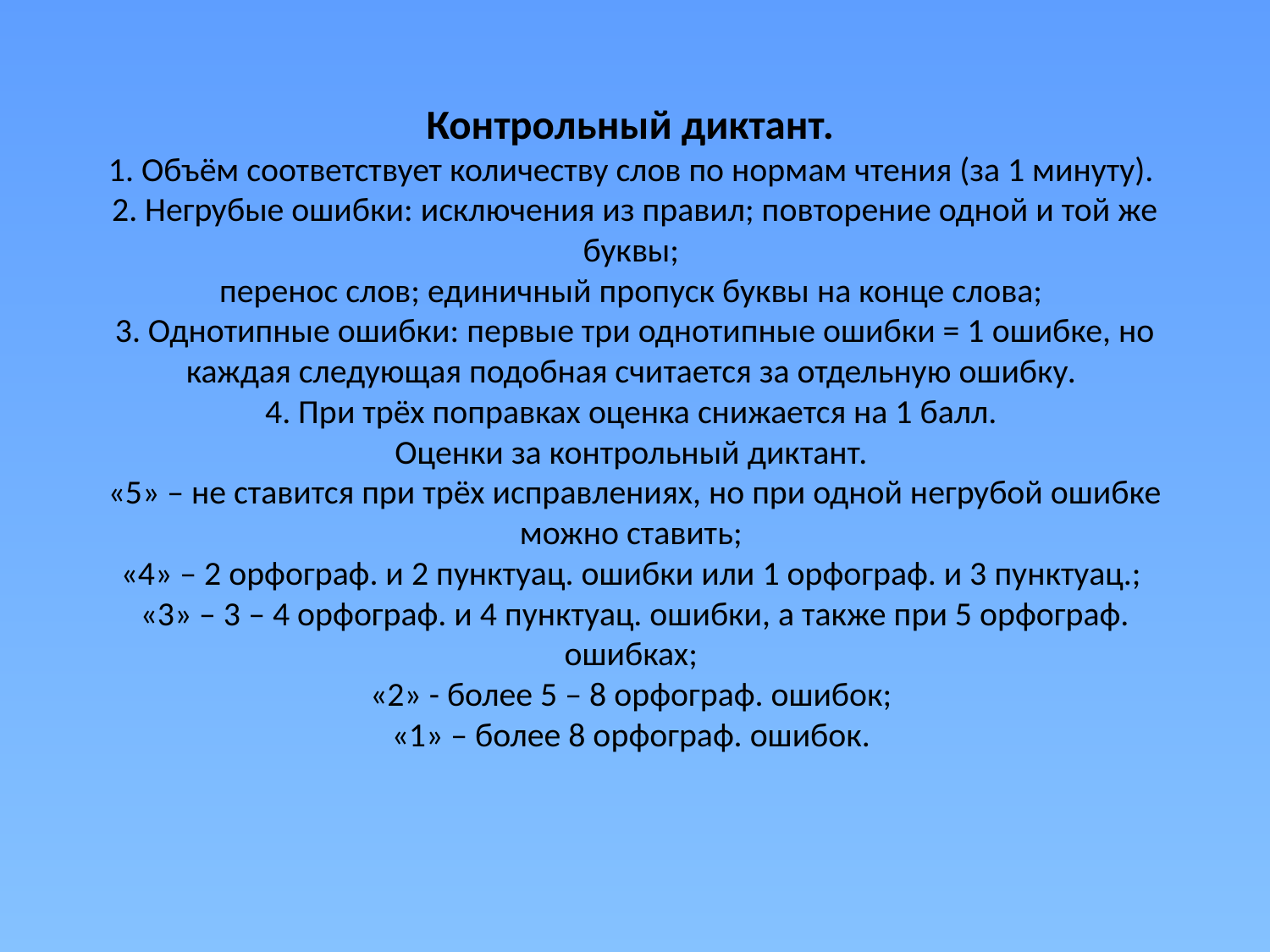

# Контрольный диктант. 1. Объём соответствует количеству слов по нормам чтения (за 1 минуту). 2. Негрубые ошибки: исключения из правил; повторение одной и той же буквы; перенос слов; единичный пропуск буквы на конце слова; 3. Однотипные ошибки: первые три однотипные ошибки = 1 ошибке, но каждая следующая подобная считается за отдельную ошибку. 4. При трёх поправках оценка снижается на 1 балл. Оценки за контрольный диктант. «5» – не ставится при трёх исправлениях, но при одной негрубой ошибке можно ставить; «4» – 2 орфограф. и 2 пунктуац. ошибки или 1 орфограф. и 3 пунктуац.; «3» – 3 – 4 орфограф. и 4 пунктуац. ошибки, а также при 5 орфограф. ошибках; «2» - более 5 – 8 орфограф. ошибок; «1» – более 8 орфограф. ошибок.